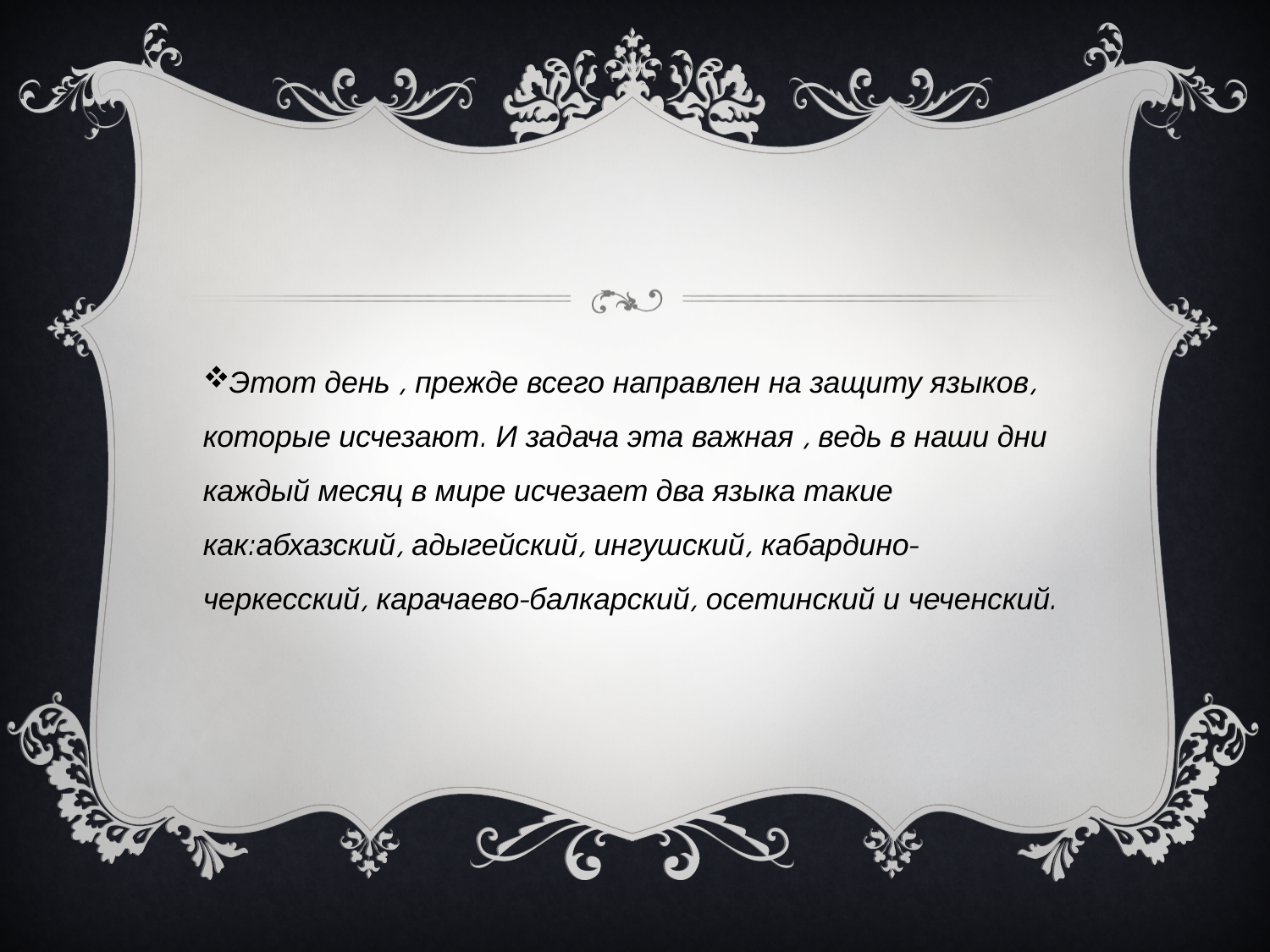

Этот день , прежде всего направлен на защиту языков, которые исчезают. И задача эта важная , ведь в наши дни каждый месяц в мире исчезает два языка такие как:абхазский, адыгейский, ингушский, кабардино-черкесский, карачаево-балкарский, осетинский и чеченский.